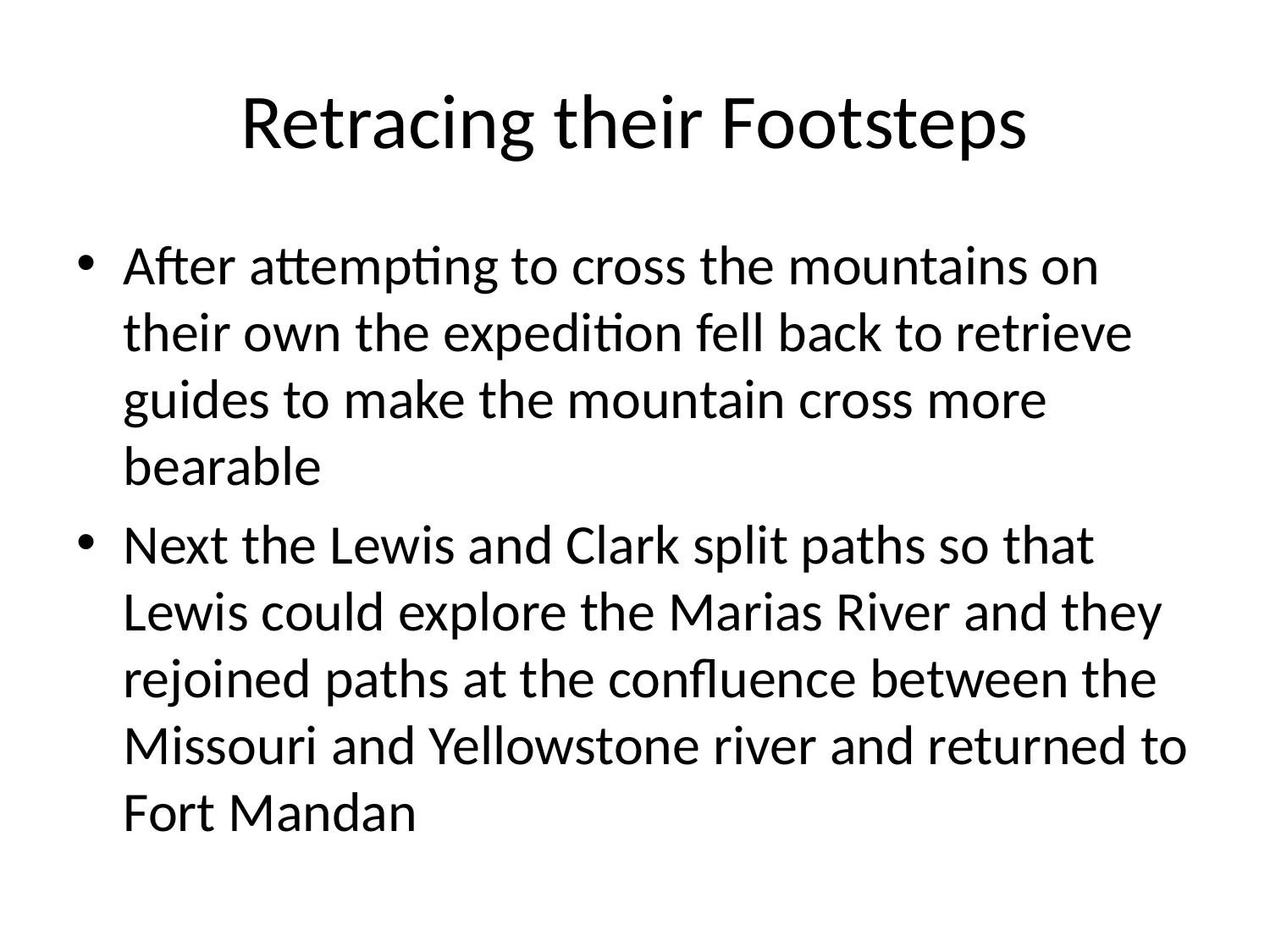

# Retracing their Footsteps
After attempting to cross the mountains on their own the expedition fell back to retrieve guides to make the mountain cross more bearable
Next the Lewis and Clark split paths so that Lewis could explore the Marias River and they rejoined paths at the confluence between the Missouri and Yellowstone river and returned to Fort Mandan